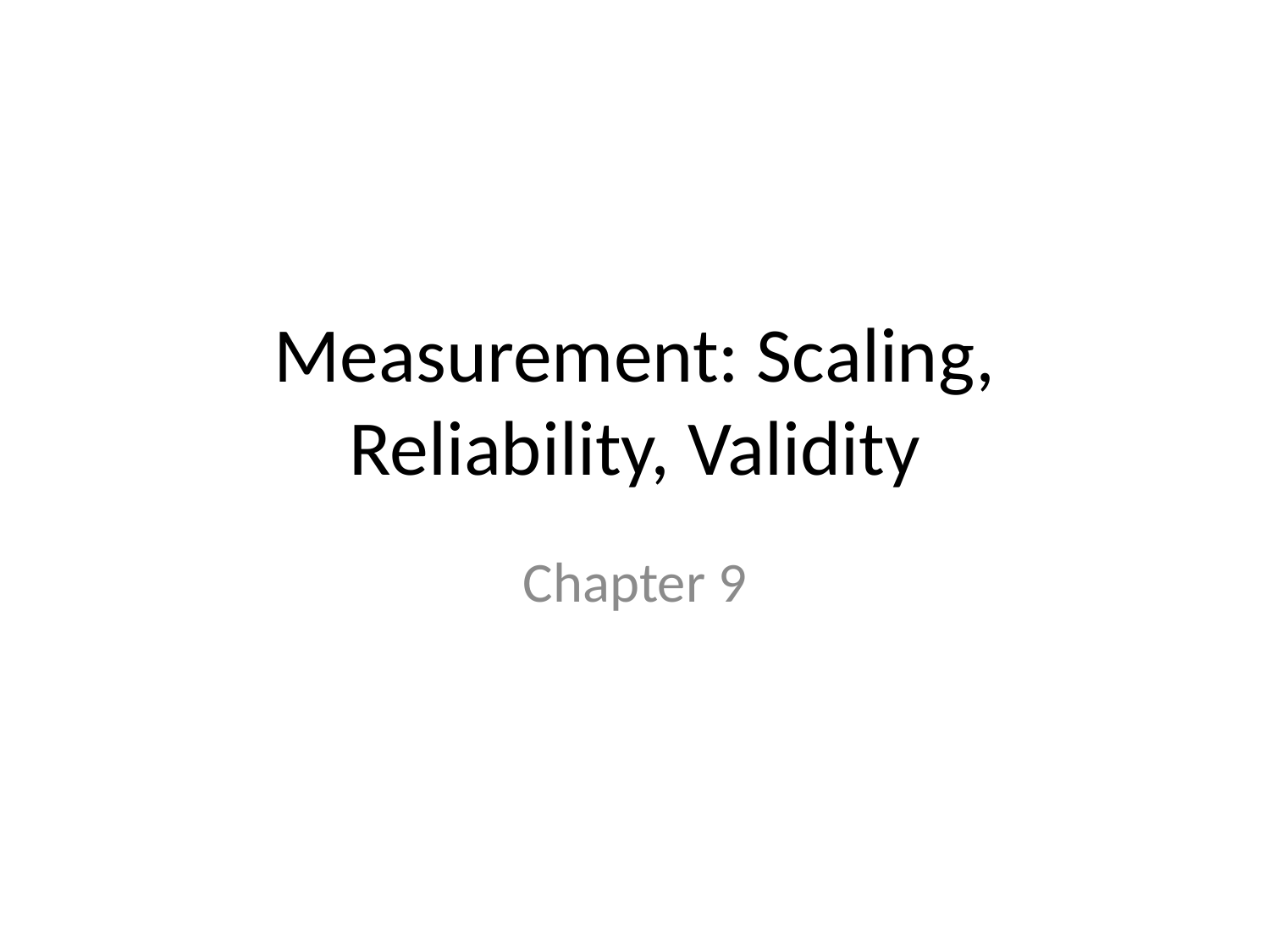

# Measurement: Scaling, Reliability, Validity
Chapter 9